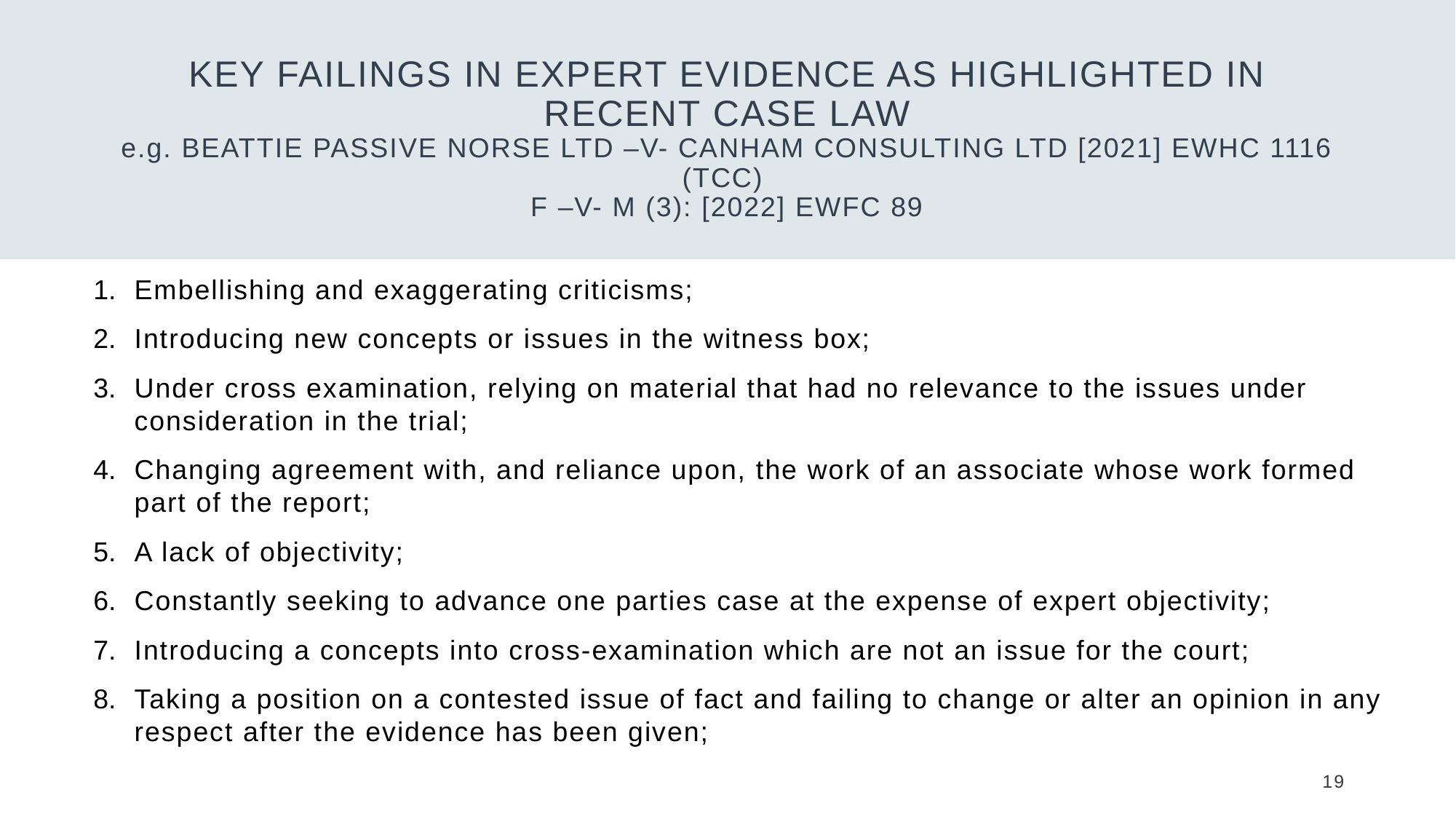

# Key Failings in Expert Evidence as highlighted in recent case law e.g. Beattie Passive Norse Ltd –v- Canham Consulting LTD [2021] ewhc 1116 (tcc) F –v- M (3): [2022] ewfc 89
Embellishing and exaggerating criticisms;

Introducing new concepts or issues in the witness box;

Under cross examination, relying on material that had no relevance to the issues under consideration in the trial;

Changing agreement with, and reliance upon, the work of an associate whose work formed part of the report;

A lack of objectivity;

Constantly seeking to advance one parties case at the expense of expert objectivity;

Introducing a concepts into cross-examination which are not an issue for the court;

Taking a position on a contested issue of fact and failing to change or alter an opinion in any respect after the evidence has been given;
19